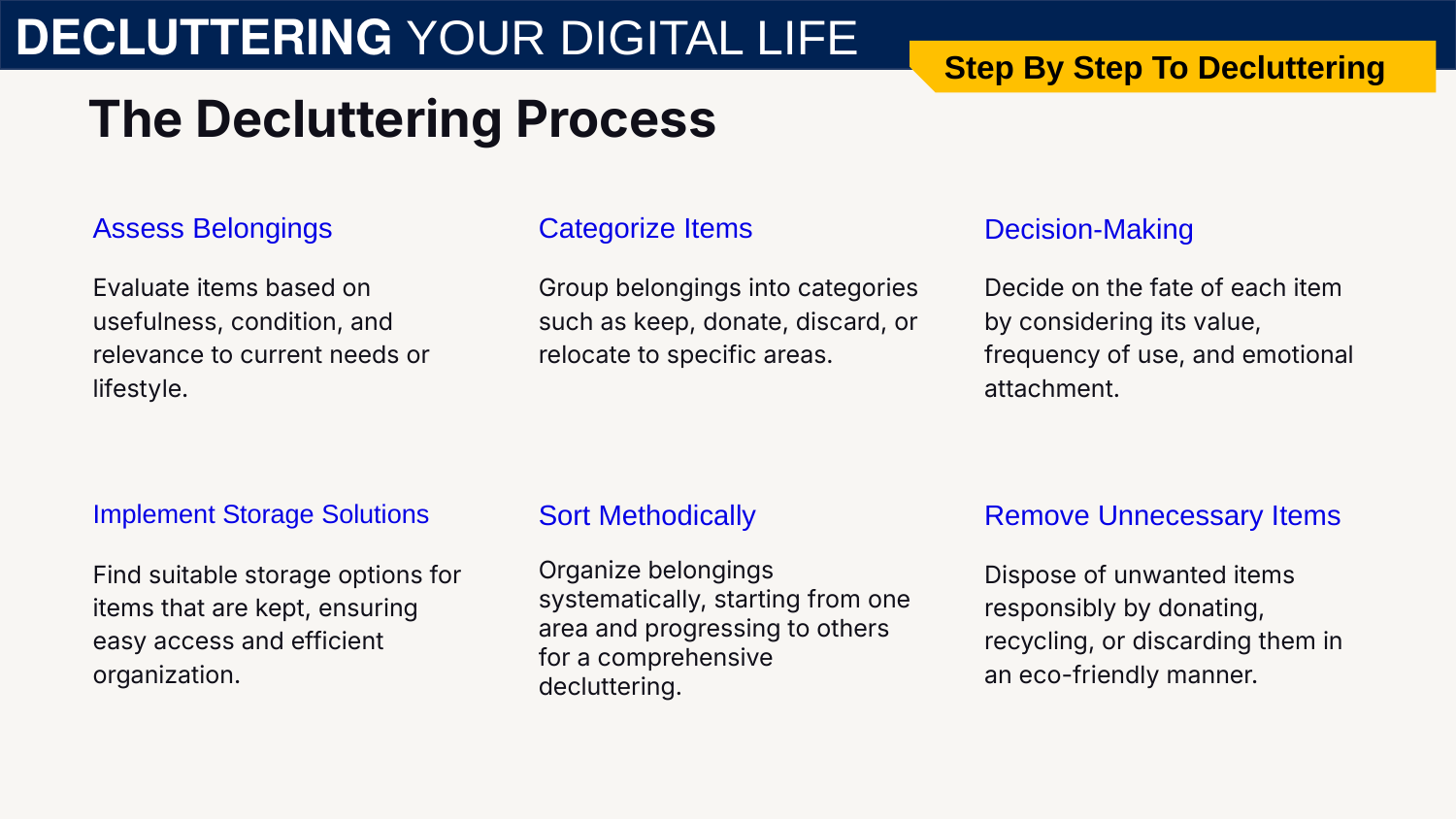

DECLUTTERING YOUR DIGITAL LIFE
Step By Step To Decluttering

# The Decluttering Process
Assess Belongings
Categorize Items
Decision-Making
Evaluate items based on usefulness, condition, and relevance to current needs or lifestyle.
Group belongings into categories such as keep, donate, discard, or relocate to specific areas.
Decide on the fate of each item by considering its value, frequency of use, and emotional attachment.
Implement Storage Solutions
Sort Methodically
Remove Unnecessary Items
Find suitable storage options for items that are kept, ensuring easy access and efficient organization.
Organize belongings systematically, starting from one area and progressing to others for a comprehensive decluttering.
Dispose of unwanted items responsibly by donating, recycling, or discarding them in an eco-friendly manner.